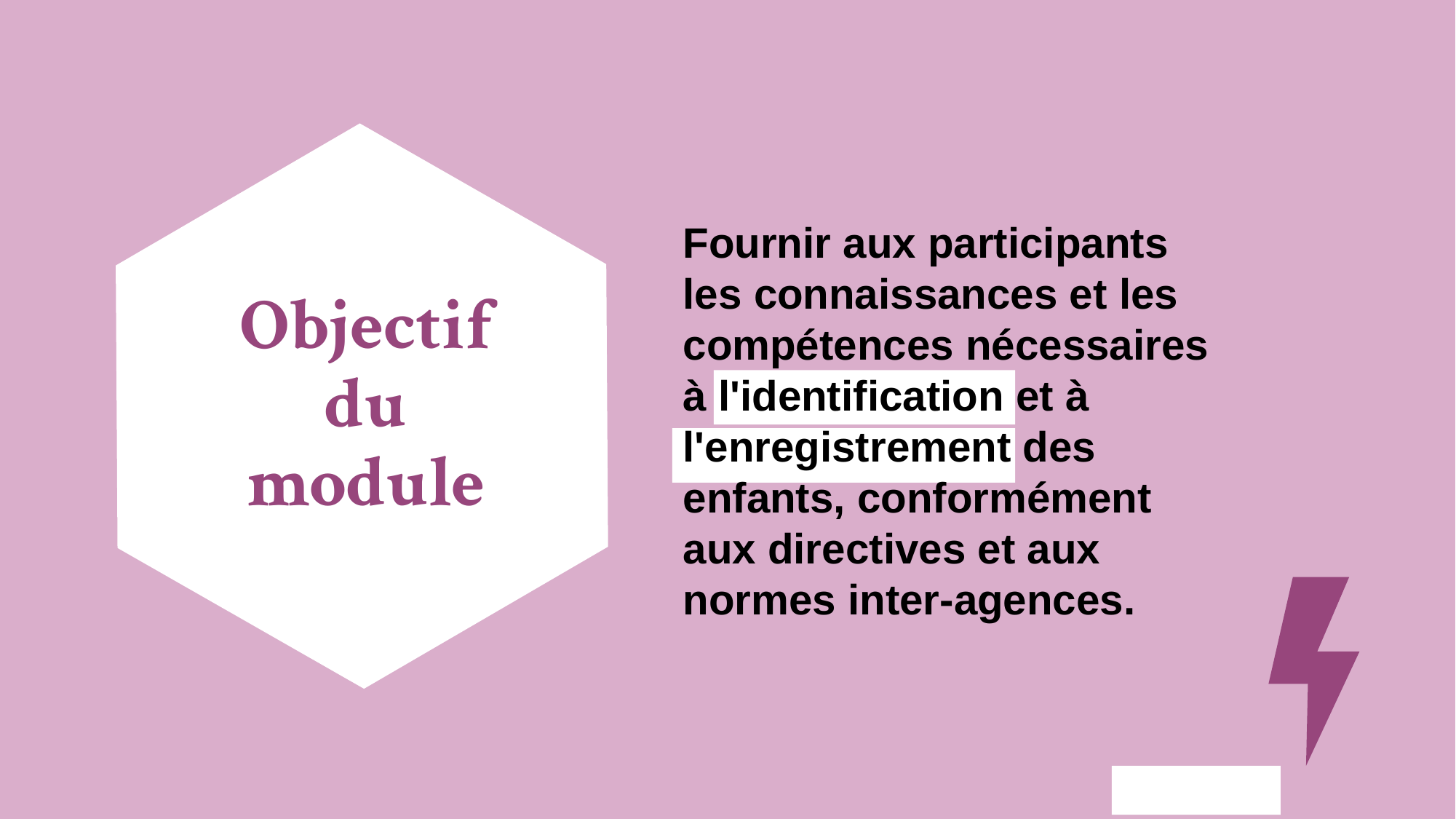

Fournir aux participants les connaissances et les compétences nécessaires à l'identification et à l'enregistrement des enfants, conformément aux directives et aux normes inter-agences.
# Objectif du module